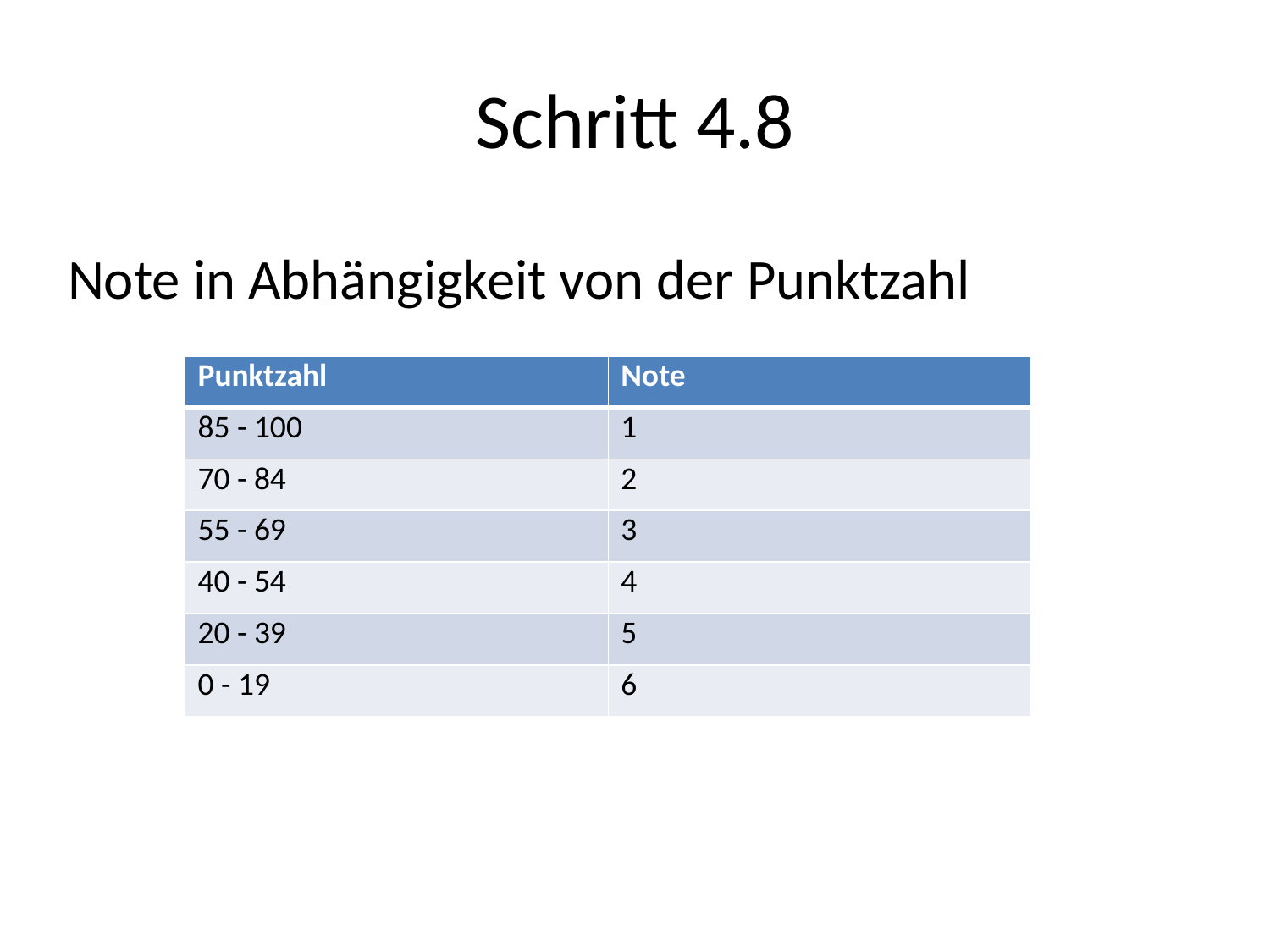

# Schritt 4.8
Note in Abhängigkeit von der Punktzahl
| Punktzahl | Note |
| --- | --- |
| 85 - 100 | 1 |
| 70 - 84 | 2 |
| 55 - 69 | 3 |
| 40 - 54 | 4 |
| 20 - 39 | 5 |
| 0 - 19 | 6 |